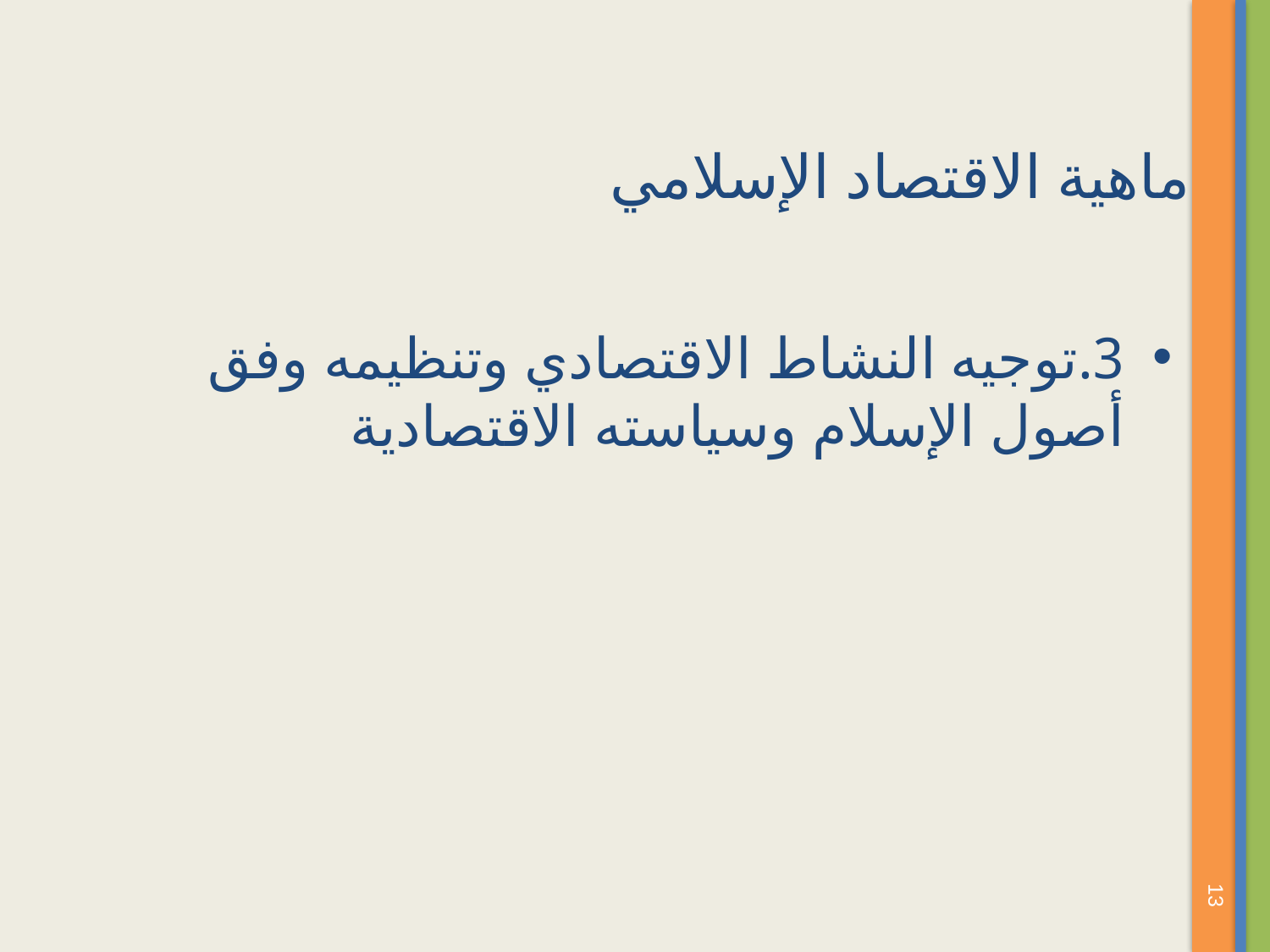

# ماهية الاقتصاد الإسلامي
3.	توجيه النشاط الاقتصادي وتنظيمه وفق أصول الإسلام وسياسته الاقتصادية

13